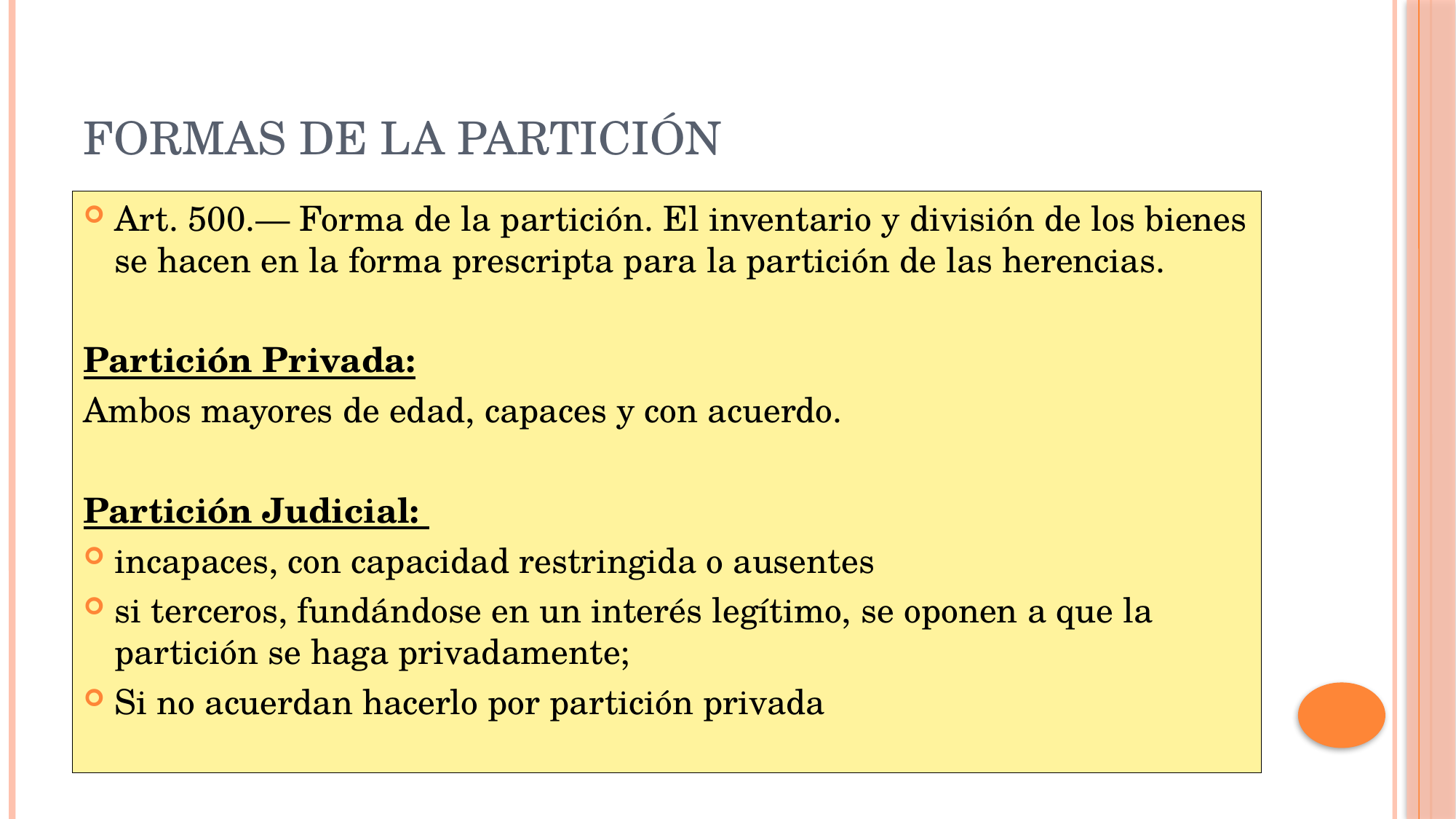

# Formas de la partición
Art. 500.— Forma de la partición. El inventario y división de los bienes se hacen en la forma prescripta para la partición de las herencias.

Partición Privada:
Ambos mayores de edad, capaces y con acuerdo.

Partición Judicial:
incapaces, con capacidad restringida o ausentes
si terceros, fundándose en un interés legítimo, se oponen a que la partición se haga privadamente;
Si no acuerdan hacerlo por partición privada